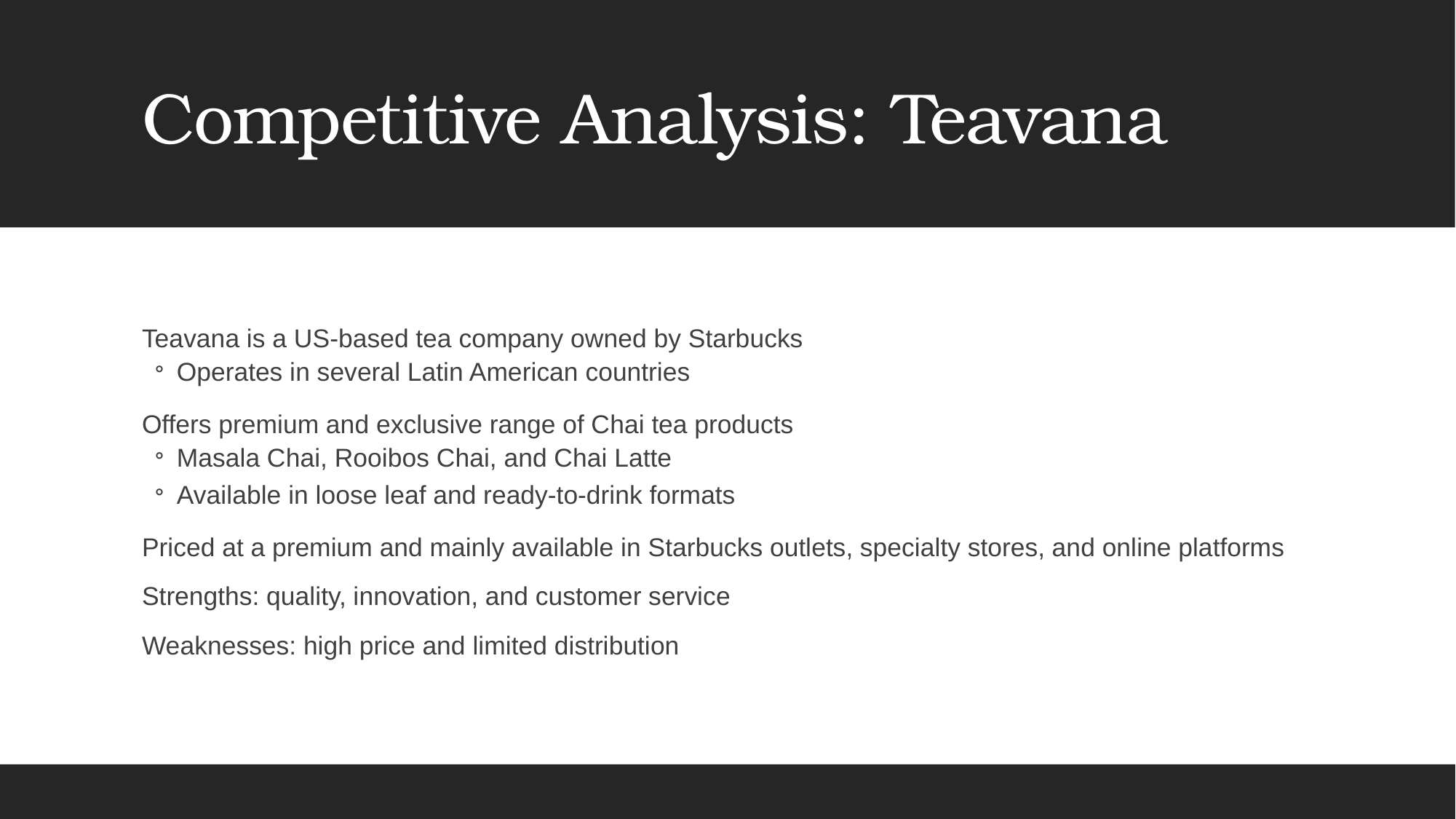

# Competitive Analysis: Teavana
Teavana is a US-based tea company owned by Starbucks
Operates in several Latin American countries
Offers premium and exclusive range of Chai tea products
Masala Chai, Rooibos Chai, and Chai Latte
Available in loose leaf and ready-to-drink formats
Priced at a premium and mainly available in Starbucks outlets, specialty stores, and online platforms
Strengths: quality, innovation, and customer service
Weaknesses: high price and limited distribution